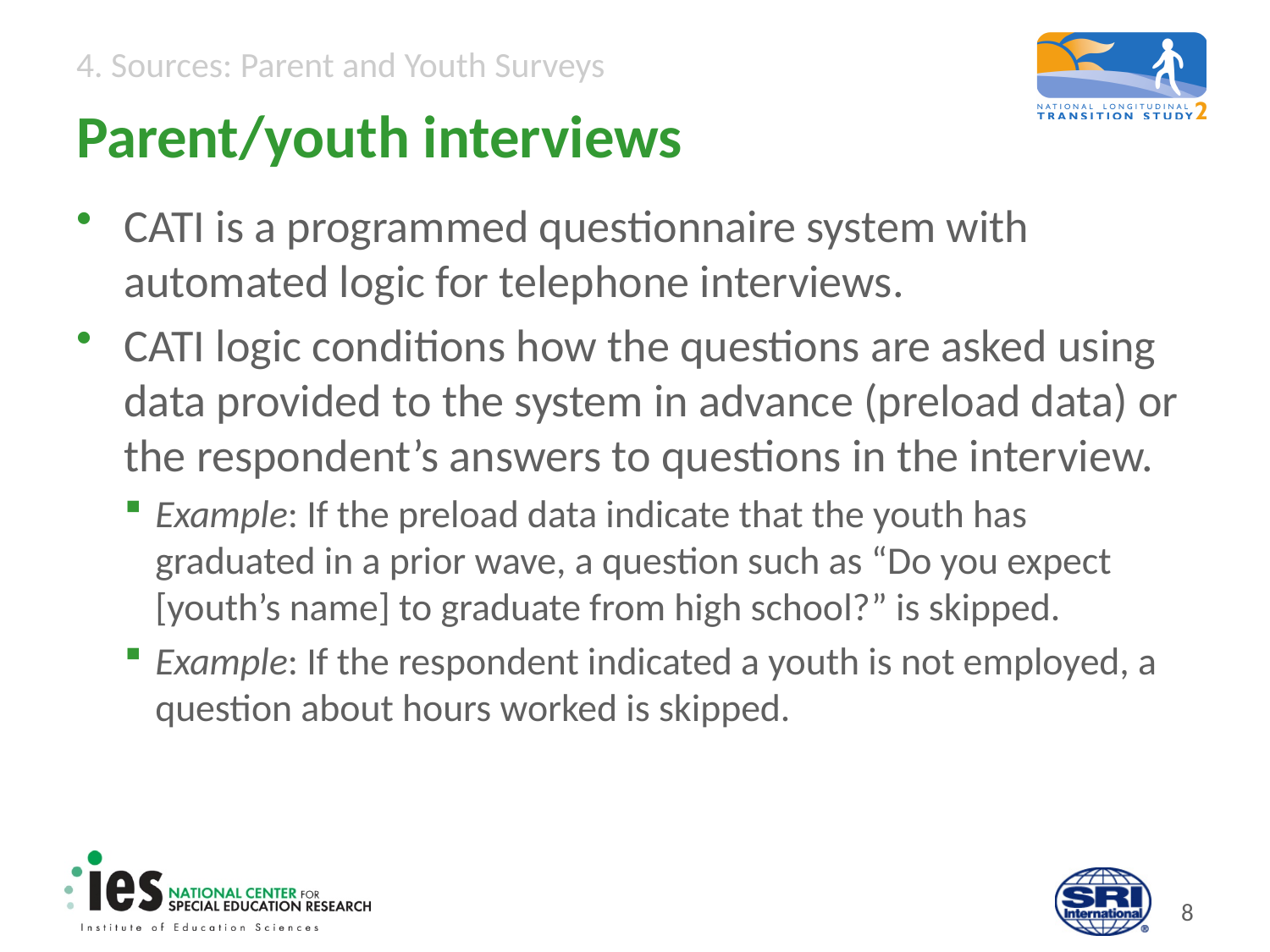

# Parent/youth interviews
CATI is a programmed questionnaire system with automated logic for telephone interviews.
CATI logic conditions how the questions are asked using data provided to the system in advance (preload data) or the respondent’s answers to questions in the interview.
Example: If the preload data indicate that the youth has graduated in a prior wave, a question such as “Do you expect [youth’s name] to graduate from high school?” is skipped.
Example: If the respondent indicated a youth is not employed, a question about hours worked is skipped.
8